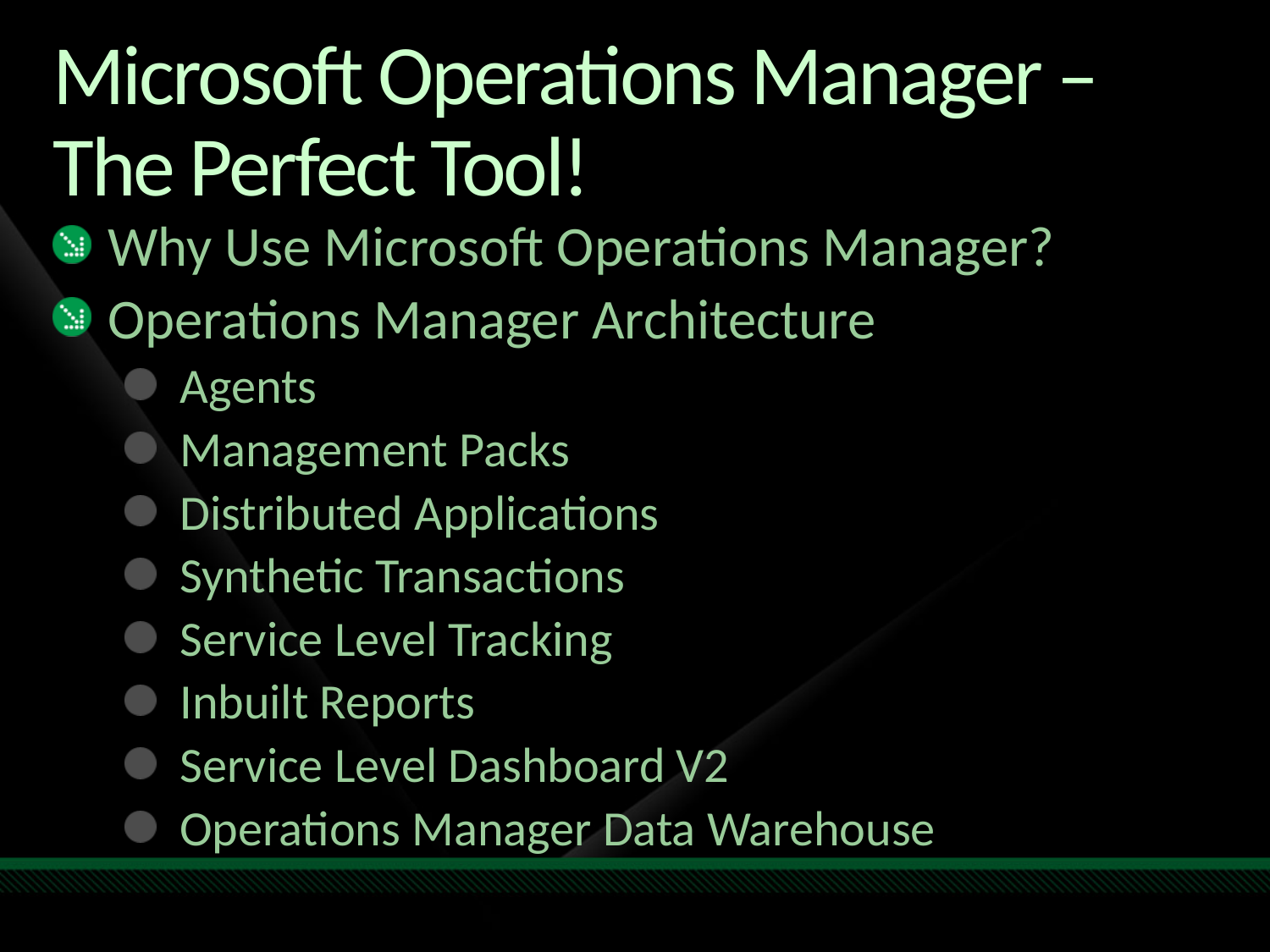

# Microsoft Operations Manager – The Perfect Tool!
Why Use Microsoft Operations Manager?
Operations Manager Architecture
Agents
Management Packs
Distributed Applications
Synthetic Transactions
Service Level Tracking
Inbuilt Reports
Service Level Dashboard V2
Operations Manager Data Warehouse